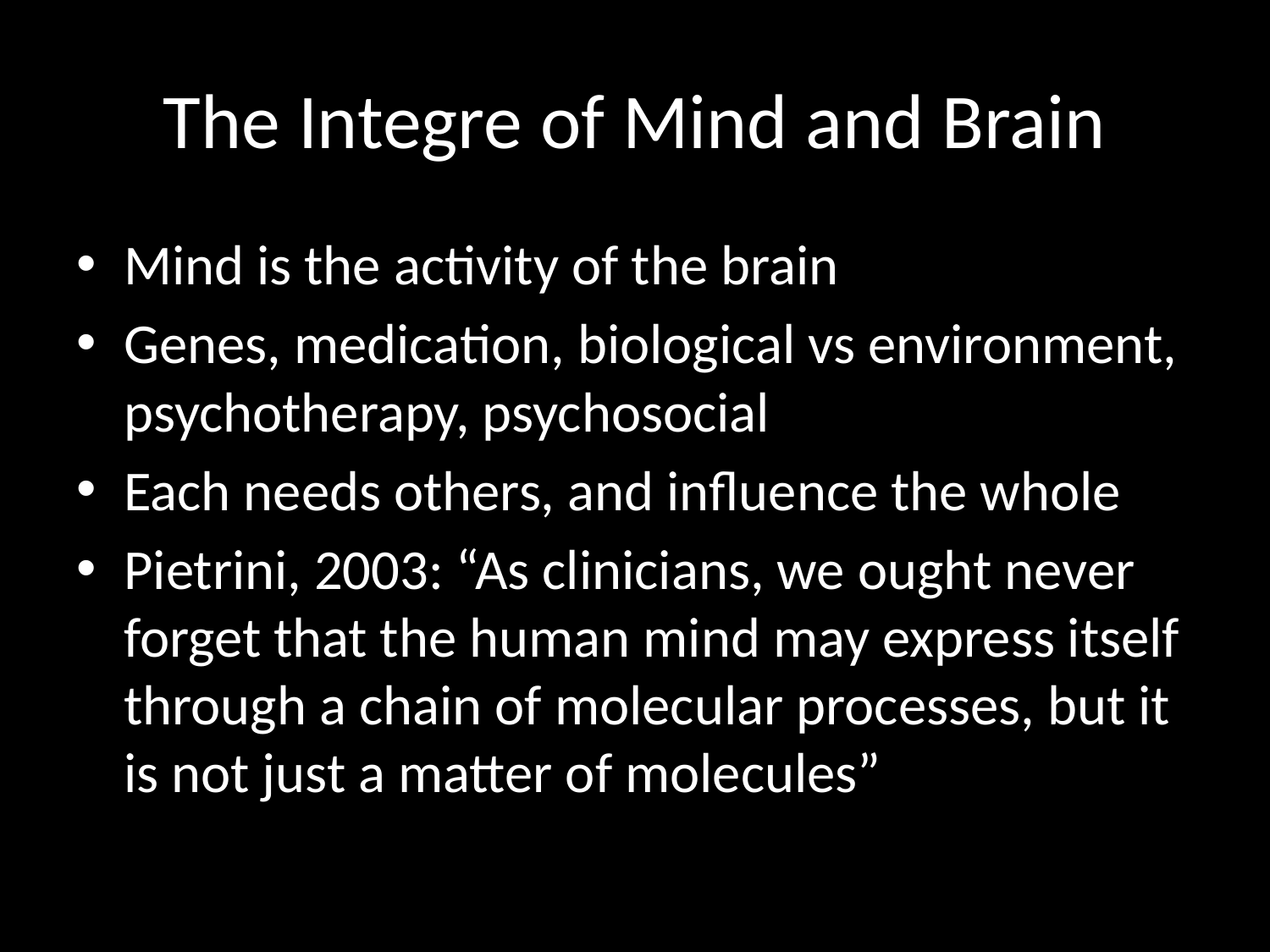

# The Integre of Mind and Brain
Mind is the activity of the brain
Genes, medication, biological vs environment, psychotherapy, psychosocial
Each needs others, and influence the whole
Pietrini, 2003: “As clinicians, we ought never forget that the human mind may express itself through a chain of molecular processes, but it is not just a matter of molecules”